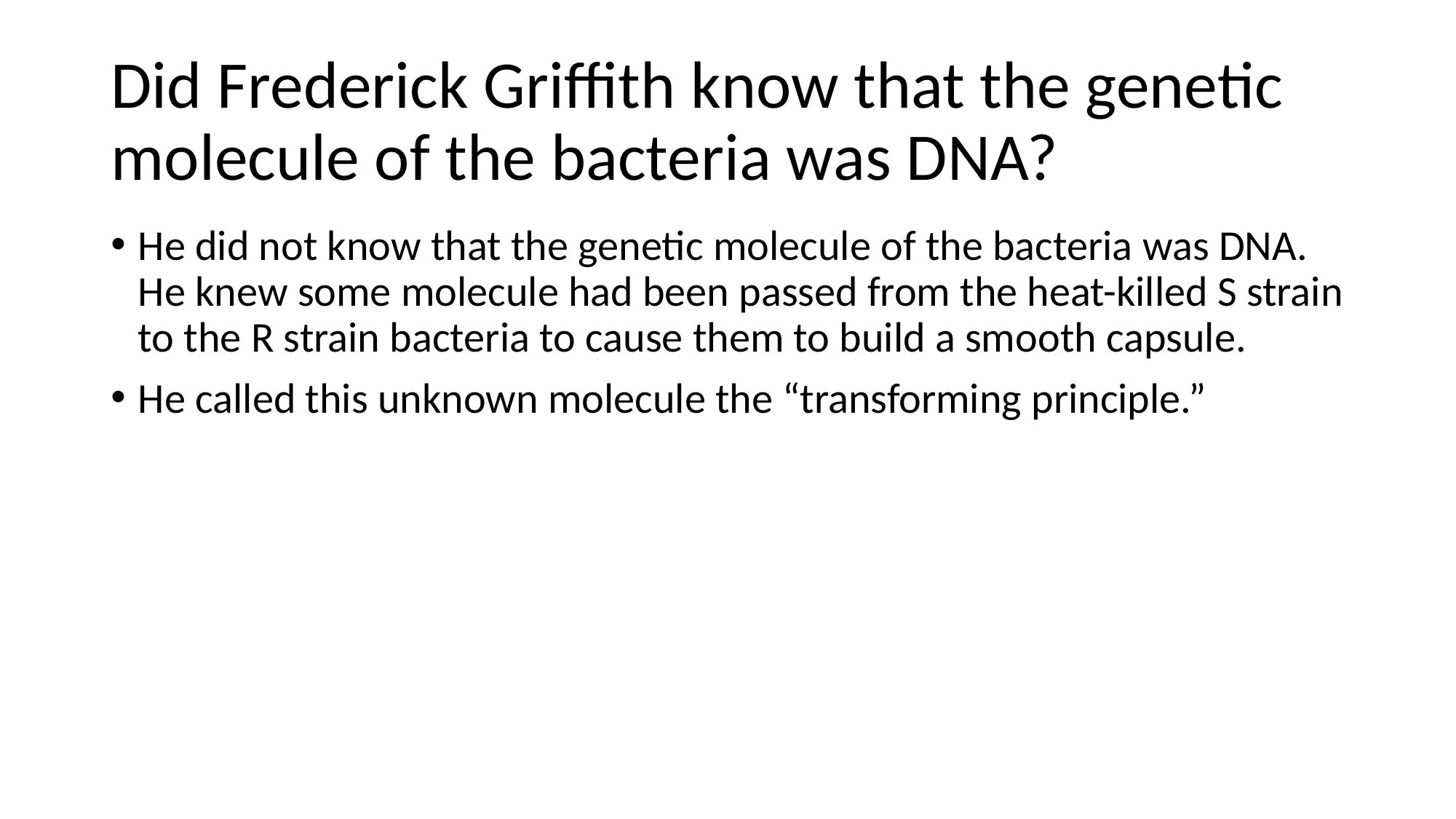

# Did Frederick Griffith know that the genetic molecule of the bacteria was DNA?
He did not know that the genetic molecule of the bacteria was DNA.  He knew some molecule had been passed from the heat-killed S strain to the R strain bacteria to cause them to build a smooth capsule.
He called this unknown molecule the “transforming principle.”